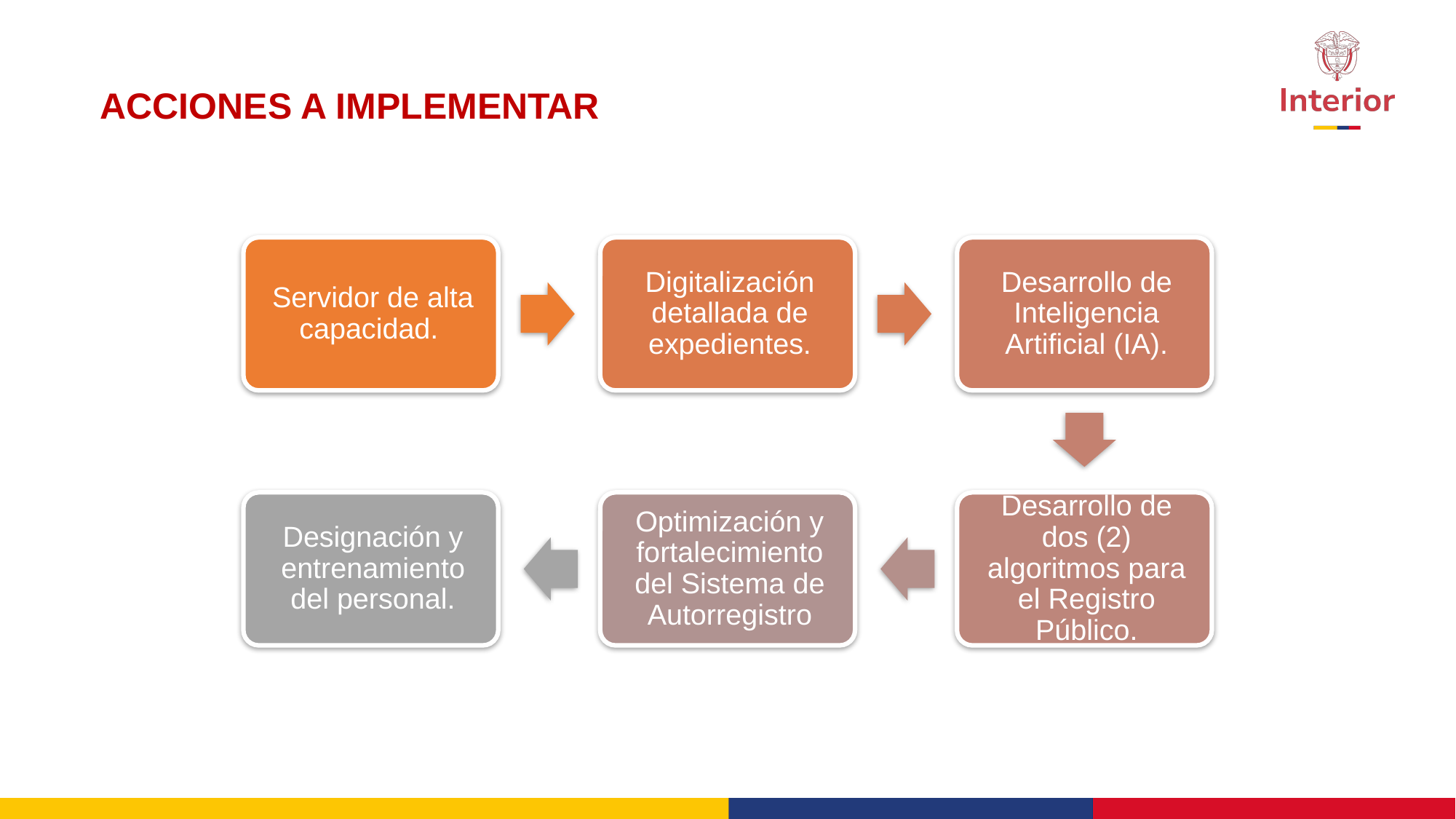

ACCIONES A IMPLEMENTAR

Servidor de alta capacidad.

Digitalización detallada de expedientes.

Desarrollo de Inteligencia Artificial (IA).

Desarrollo de dos (2) algoritmos para el Registro Público.

Optimización y fortalecimiento del Sistema de Autorregistro

Designación y entrenamiento del personal.